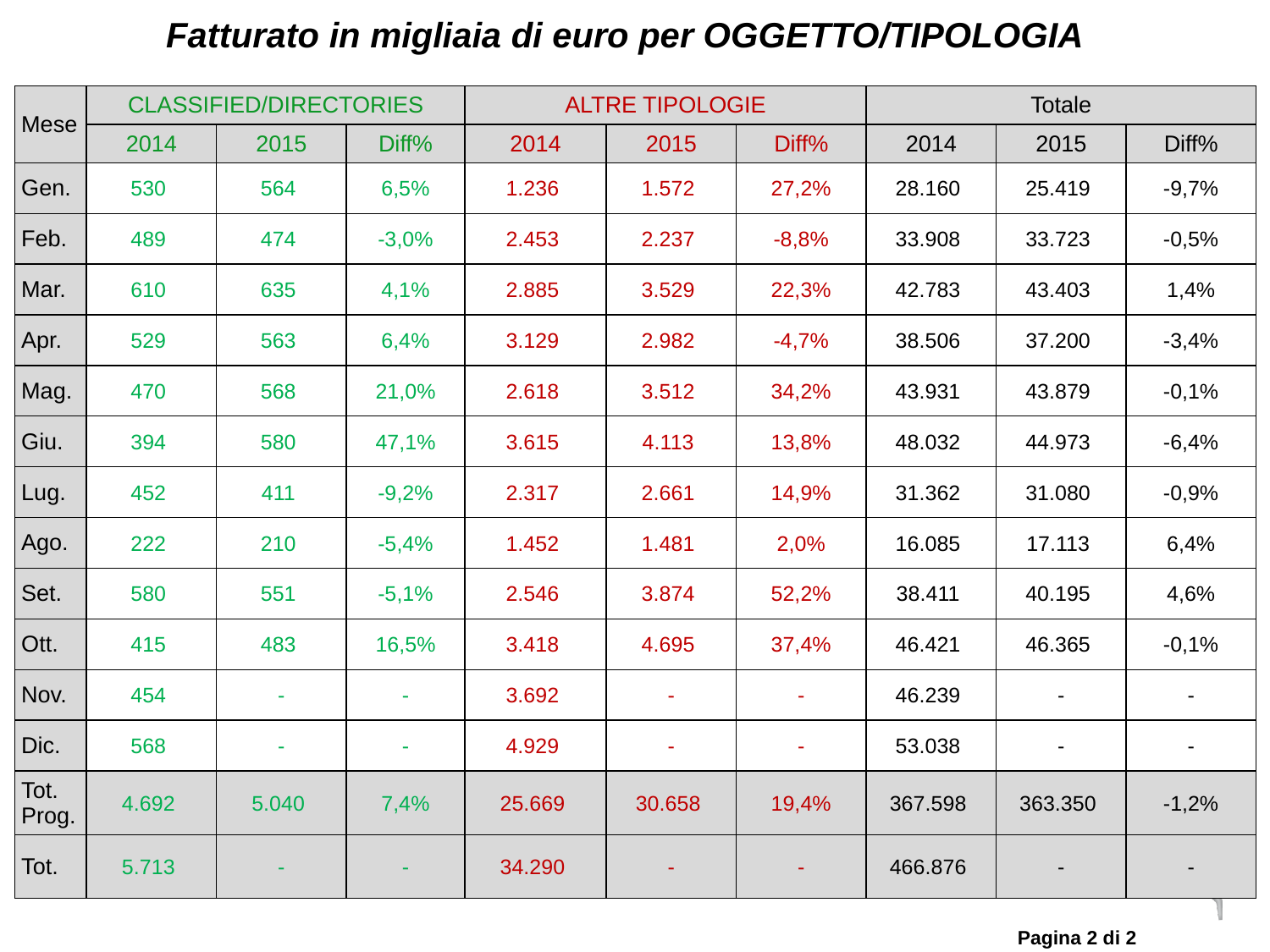

Fatturato in migliaia di euro per OGGETTO/TIPOLOGIA

| Mese | CLASSIFIED/DIRECTORIES |  |  | ALTRE TIPOLOGIE |  |  | Totale |  |  |
| --- | --- | --- | --- | --- | --- | --- | --- | --- | --- |
|  | 2014 | 2015 | Diff% | 2014 | 2015 | Diff% | 2014 | 2015 | Diff% |
| Gen. | 530 | 564 | 6,5% | 1.236 | 1.572 | 27,2% | 28.160 | 25.419 | -9,7% |
| Feb. | 489 | 474 | -3,0% | 2.453 | 2.237 | -8,8% | 33.908 | 33.723 | -0,5% |
| Mar. | 610 | 635 | 4,1% | 2.885 | 3.529 | 22,3% | 42.783 | 43.403 | 1,4% |
| Apr. | 529 | 563 | 6,4% | 3.129 | 2.982 | -4,7% | 38.506 | 37.200 | -3,4% |
| Mag. | 470 | 568 | 21,0% | 2.618 | 3.512 | 34,2% | 43.931 | 43.879 | -0,1% |
| Giu. | 394 | 580 | 47,1% | 3.615 | 4.113 | 13,8% | 48.032 | 44.973 | -6,4% |
| Lug. | 452 | 411 | -9,2% | 2.317 | 2.661 | 14,9% | 31.362 | 31.080 | -0,9% |
| Ago. | 222 | 210 | -5,4% | 1.452 | 1.481 | 2,0% | 16.085 | 17.113 | 6,4% |
| Set. | 580 | 551 | -5,1% | 2.546 | 3.874 | 52,2% | 38.411 | 40.195 | 4,6% |
| Ott. | 415 | 483 | 16,5% | 3.418 | 4.695 | 37,4% | 46.421 | 46.365 | -0,1% |
| Nov. | 454 | - | - | 3.692 | - | - | 46.239 | - | - |
| Dic. | 568 | - | - | 4.929 | - | - | 53.038 | - | - |
| Tot. Prog. | 4.692 | 5.040 | 7,4% | 25.669 | 30.658 | 19,4% | 367.598 | 363.350 | -1,2% |
| Tot. | 5.713 | - | - | 34.290 | - | - | 466.876 | - | - |
Pagina 2 di 2